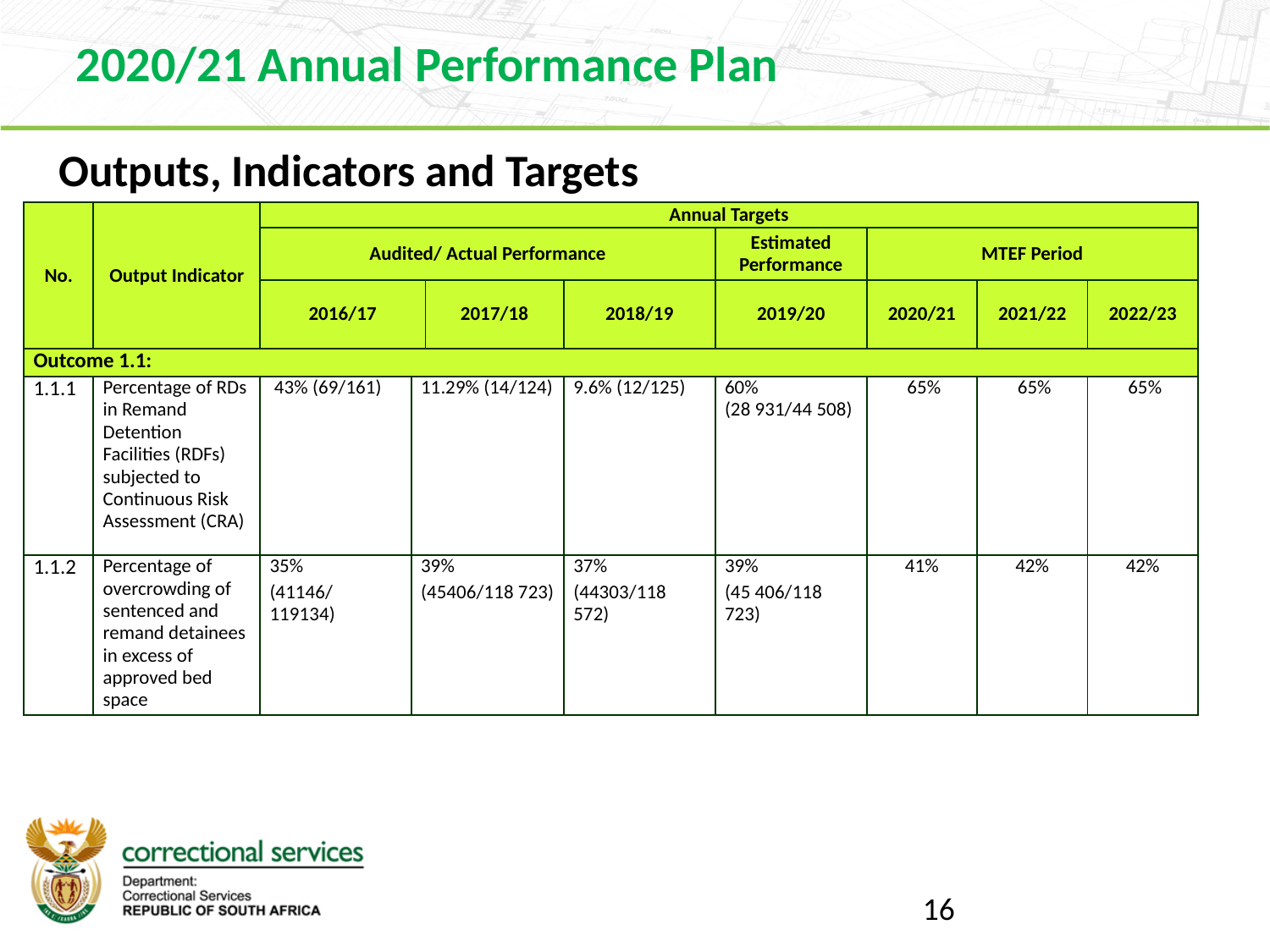

2020/21 Annual Performance Plan
Outputs, Indicators and Targets
| No. | Output Indicator | Annual Targets |  |  |  |  |  |  |  |
| --- | --- | --- | --- | --- | --- | --- | --- | --- | --- |
|  |  | Audited/ Actual Performance |  |  |  | Estimated Performance | MTEF Period |  |  |
|  |  | 2016/17 |  | 2017/18 | 2018/19 | 2019/20 | 2020/21 | 2021/22 | 2022/23 |
| Outcome 1.1: |  |  |  |  |  |  |  |  |  |
| 1.1.1 | Percentage of RDs in Remand Detention Facilities (RDFs) subjected to Continuous Risk Assessment (CRA) | 43% (69/161) | 11.29% (14/124) |  | 9.6% (12/125) | 60% (28 931/44 508) | 65% | 65% | 65% |
| 1.1.2 | Percentage of overcrowding of sentenced and remand detainees in excess of approved bed space | 35% (41146/ 119134) | 39% (45406/118 723) |  | 37% (44303/118 572) | 39% (45 406/118 723) | 41% | 42% | 42% |
16